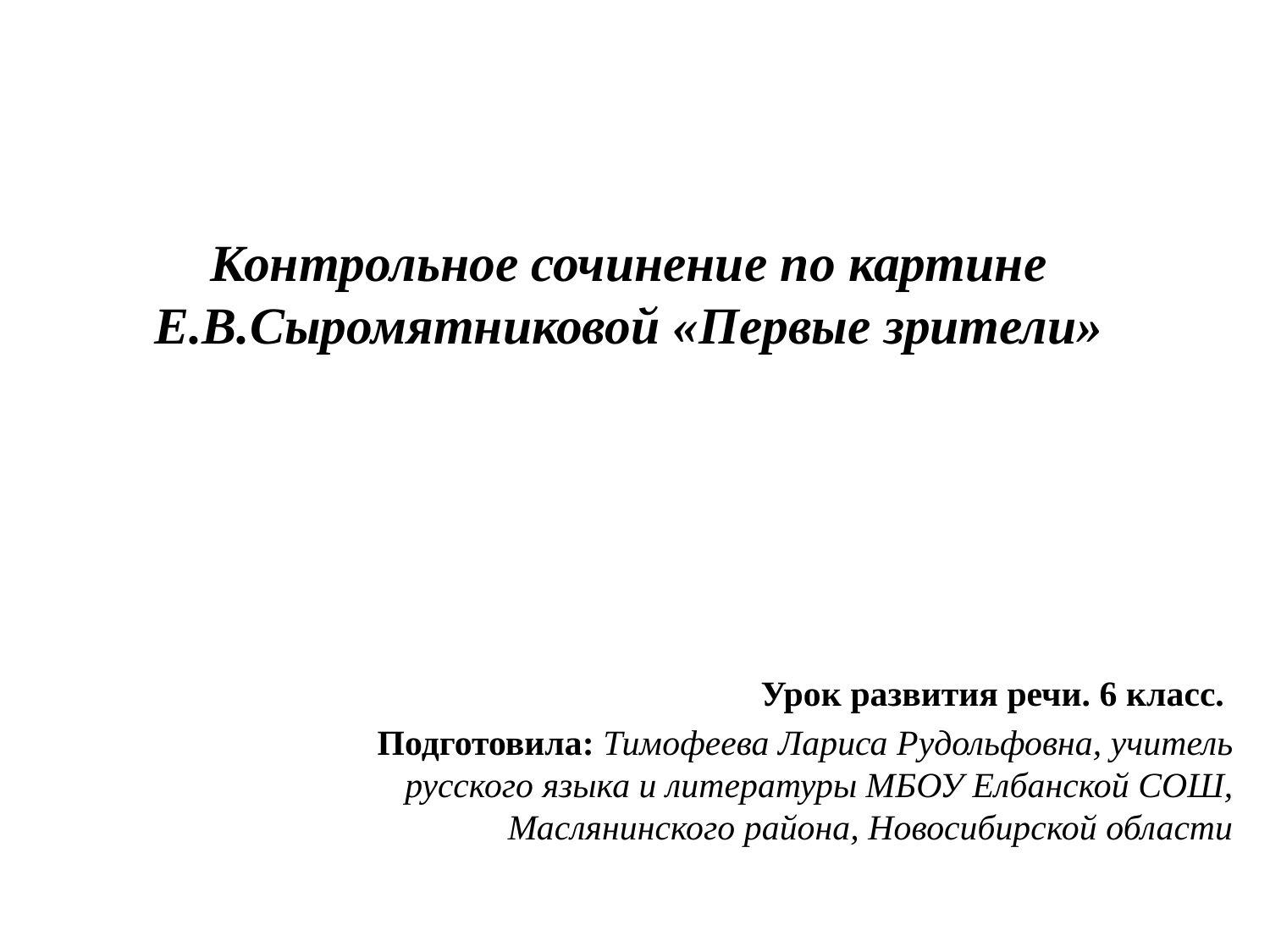

# Контрольное сочинение по картине Е.В.Сыромятниковой «Первые зрители»
Урок развития речи. 6 класс.
Подготовила: Тимофеева Лариса Рудольфовна, учитель русского языка и литературы МБОУ Елбанской СОШ, Маслянинского района, Новосибирской области